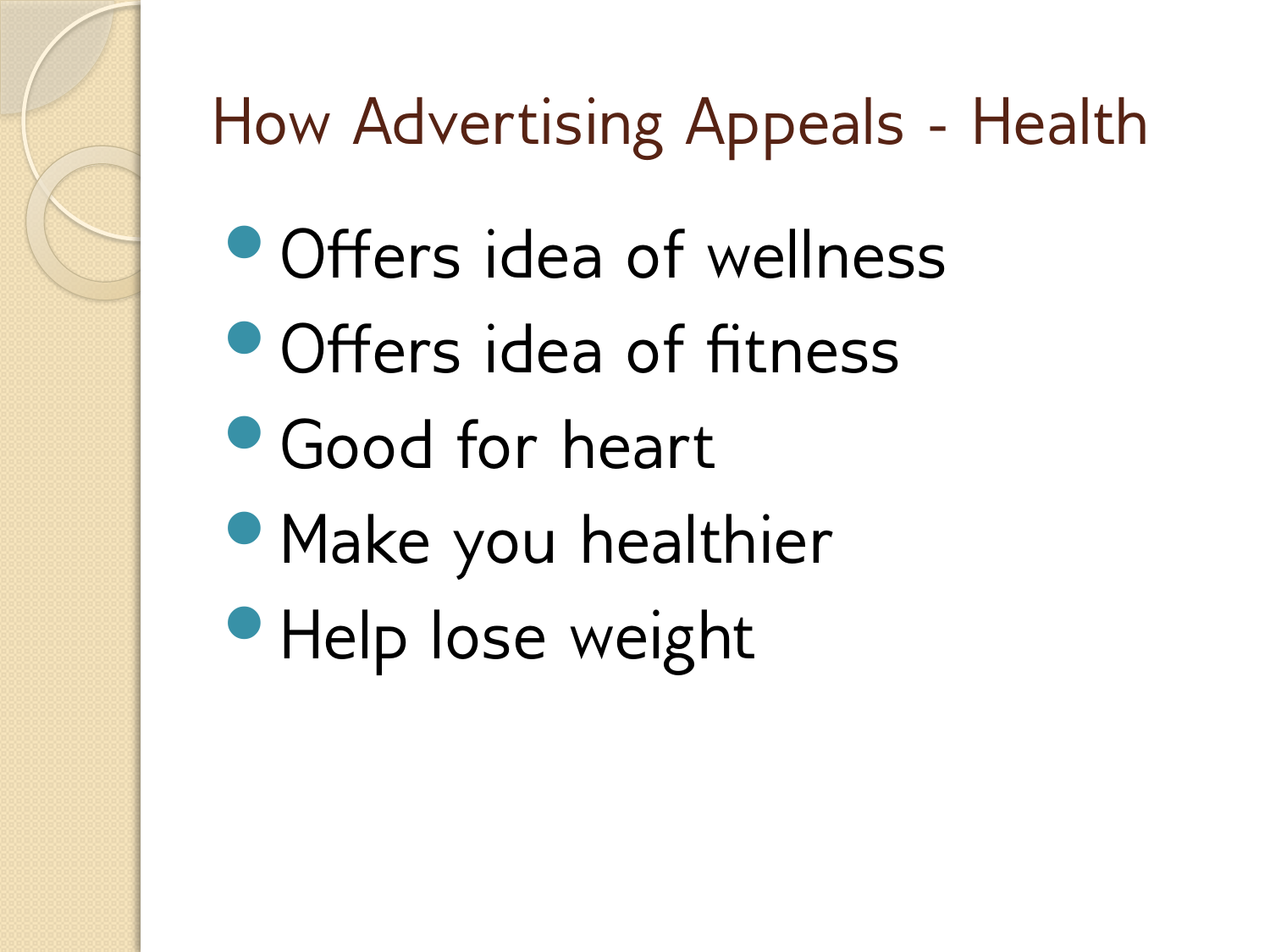

# How Advertising Appeals - Health
Offers idea of wellness
Offers idea of fitness
Good for heart
Make you healthier
Help lose weight